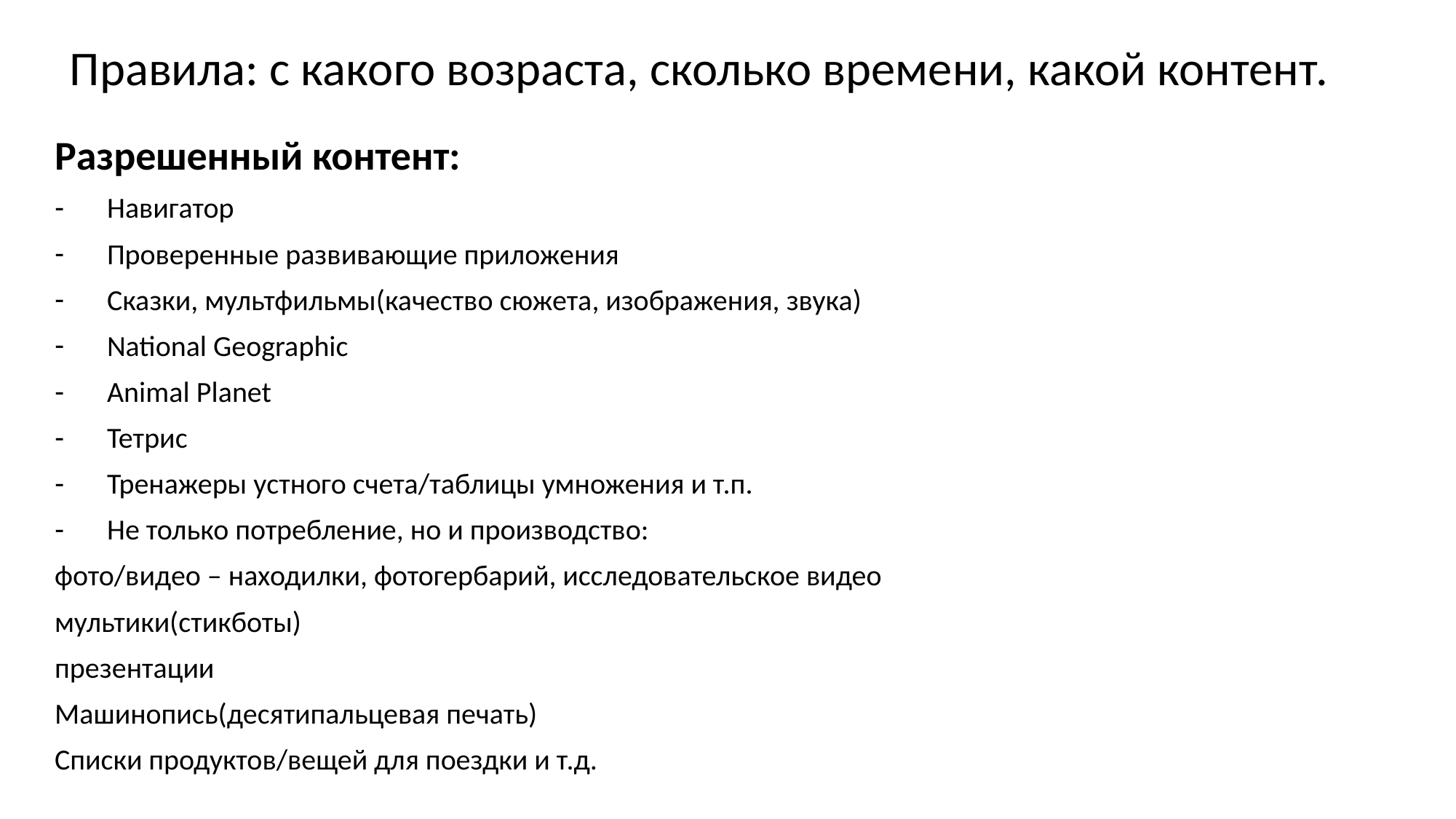

# Правила: с какого возраста, сколько времени, какой контент.
Разрешенный контент:
Навигатор
Проверенные развивающие приложения
Сказки, мультфильмы(качество сюжета, изображения, звука)
National Geographic
Animal Planet
Тетрис
Тренажеры устного счета/таблицы умножения и т.п.
Не только потребление, но и производство:
фото/видео – находилки, фотогербарий, исследовательское видео
мультики(стикботы)
презентации
Машинопись(десятипальцевая печать)
Списки продуктов/вещей для поездки и т.д.